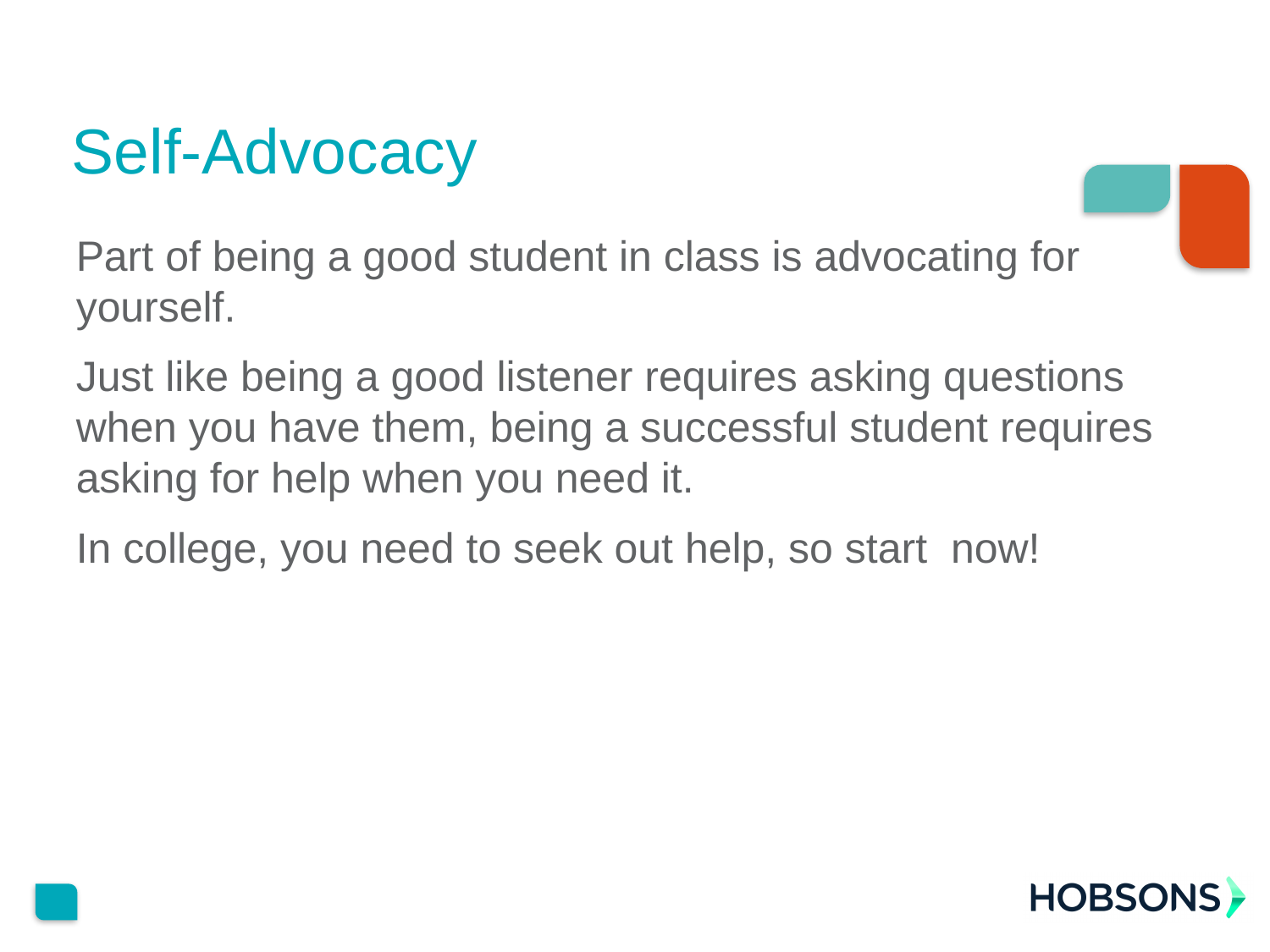

# Self-Advocacy
Part of being a good student in class is advocating for yourself.
Just like being a good listener requires asking questions when you have them, being a successful student requires asking for help when you need it.
In college, you need to seek out help, so start  now!